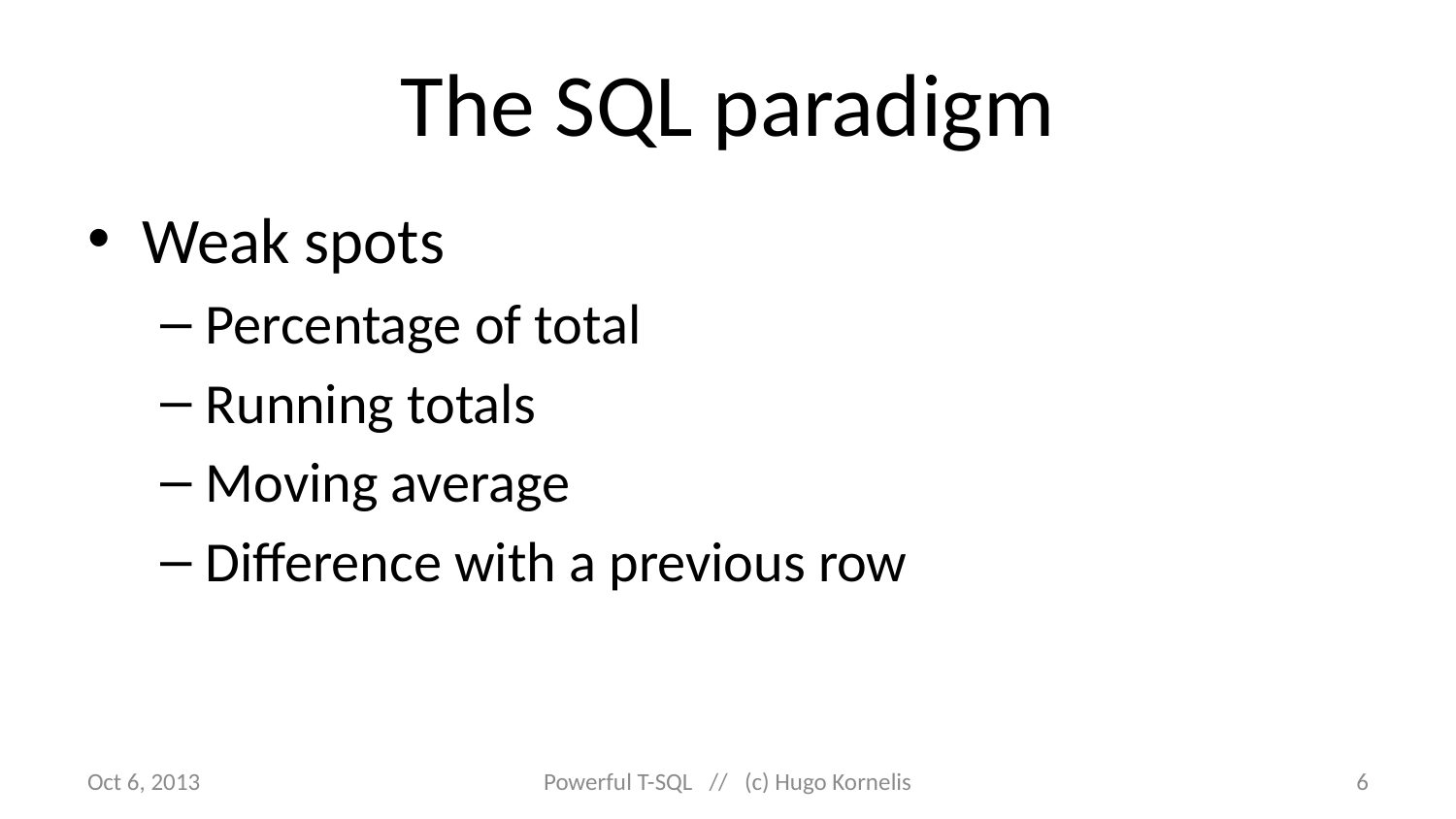

# The SQL paradigm
Weak spots
Percentage of total
Running totals
Moving average
Difference with a previous row
Oct 6, 2013
Powerful T-SQL   //   (c) Hugo Kornelis
6